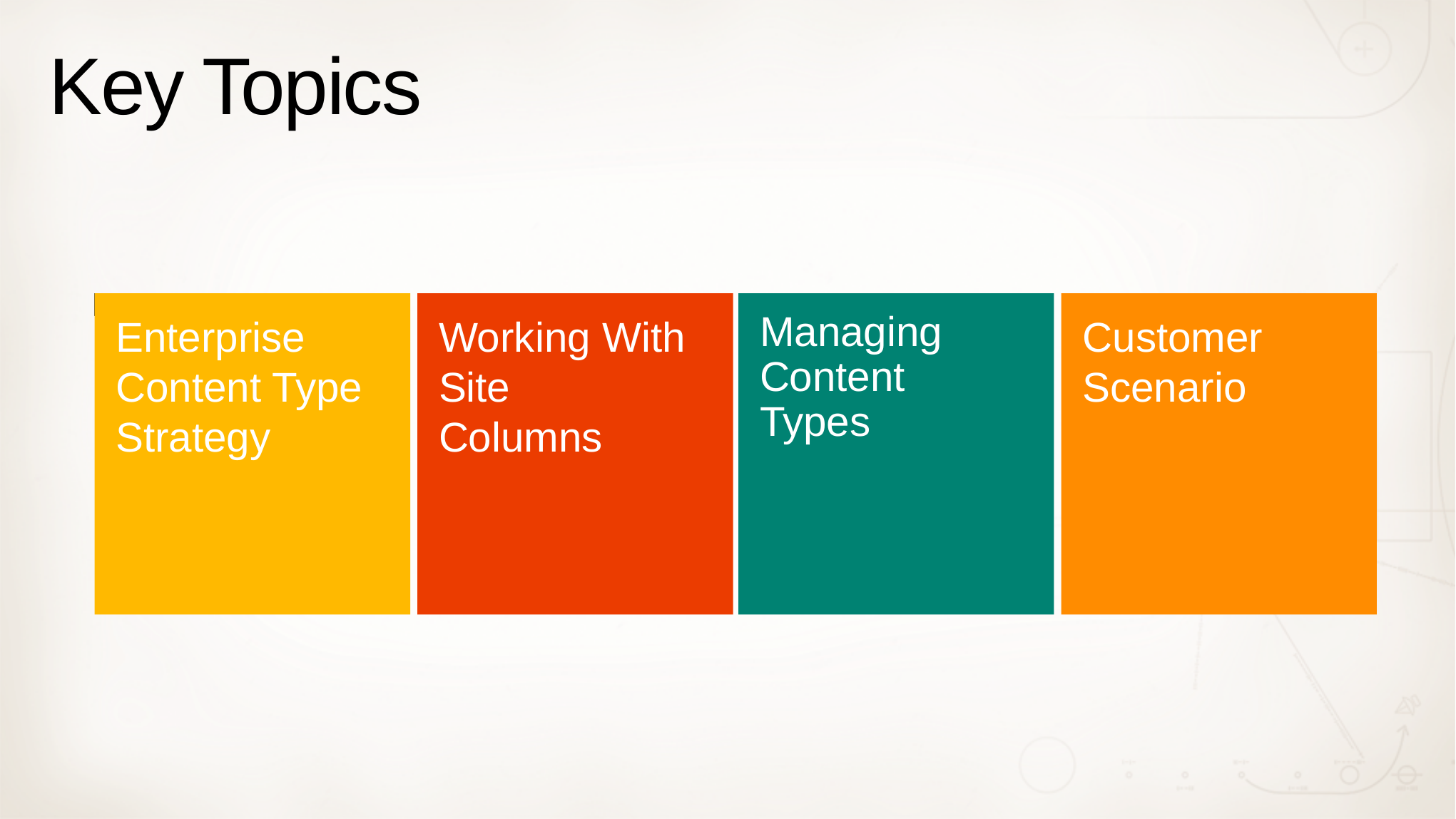

# Key Topics
Managing Content
Types
Customer Scenario

Enterprise Content Type Strategy
Working With Site
Columns